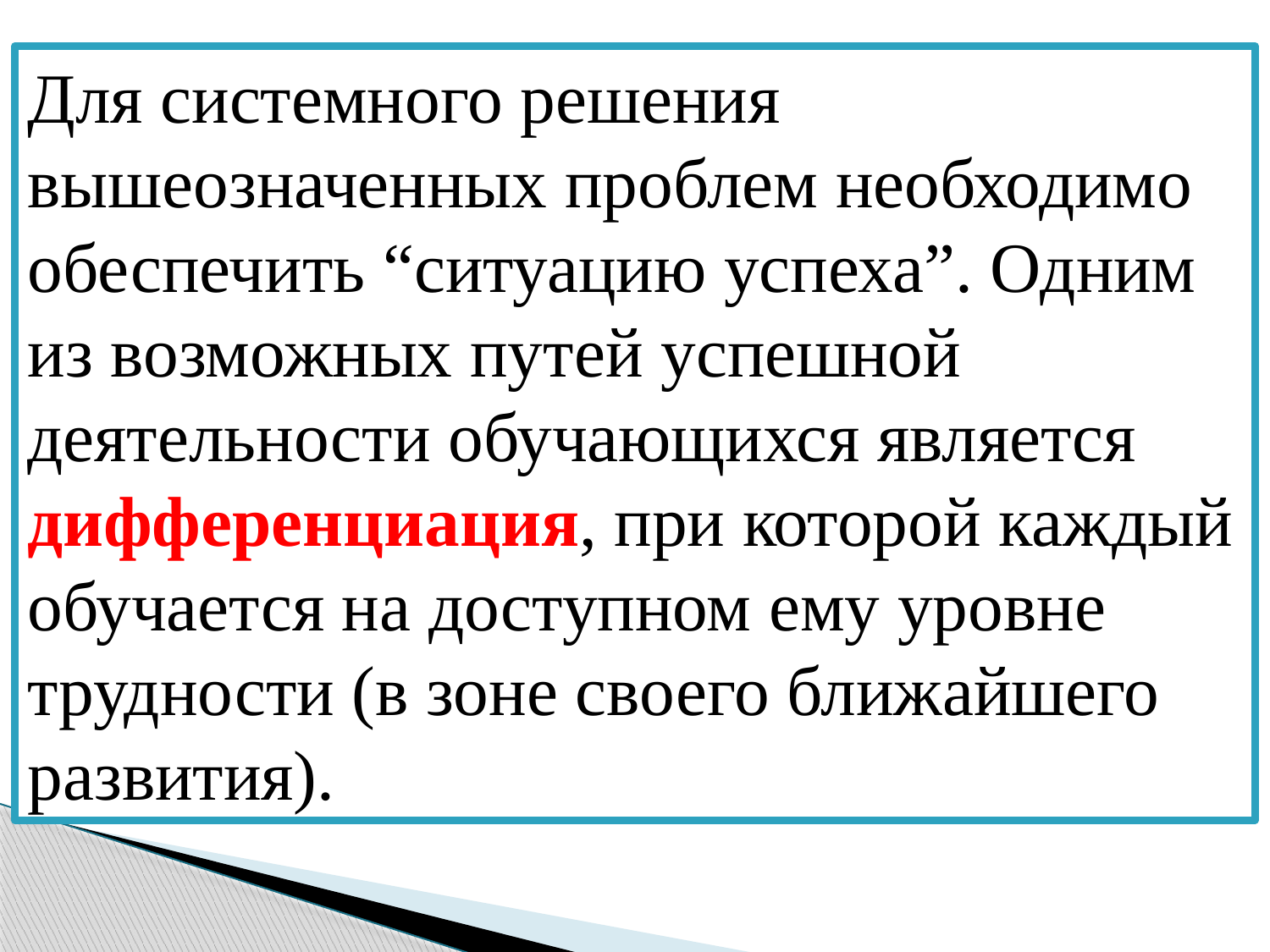

Для системного решения вышеозначенных проблем необходимо обеспечить “ситуацию успеха”. Одним из возможных путей успешной деятельности обучающихся является дифференциация, при которой каждый обучается на доступном ему уровне трудности (в зоне своего ближайшего развития).